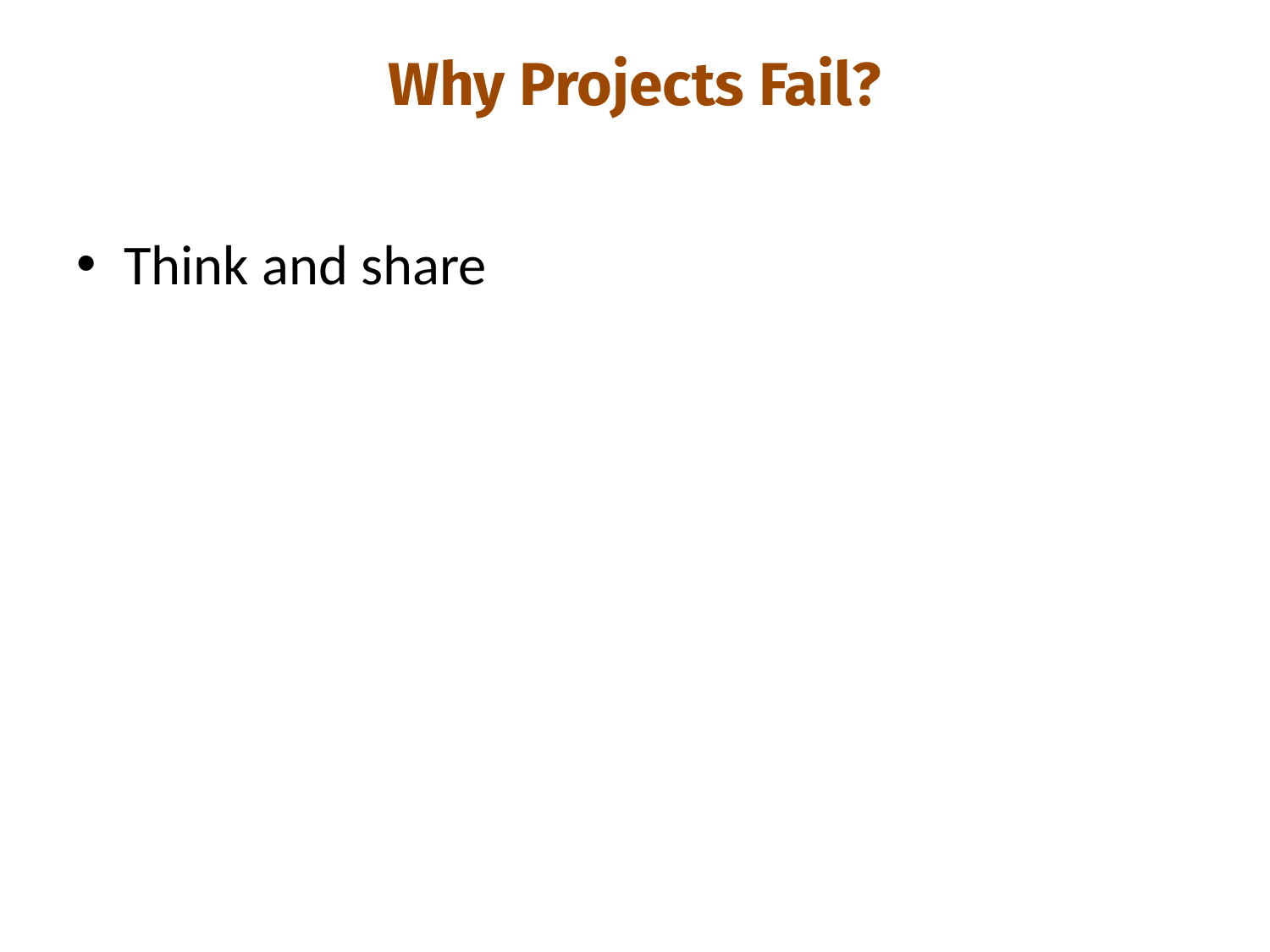

# Why Projects Fail?
Think and share